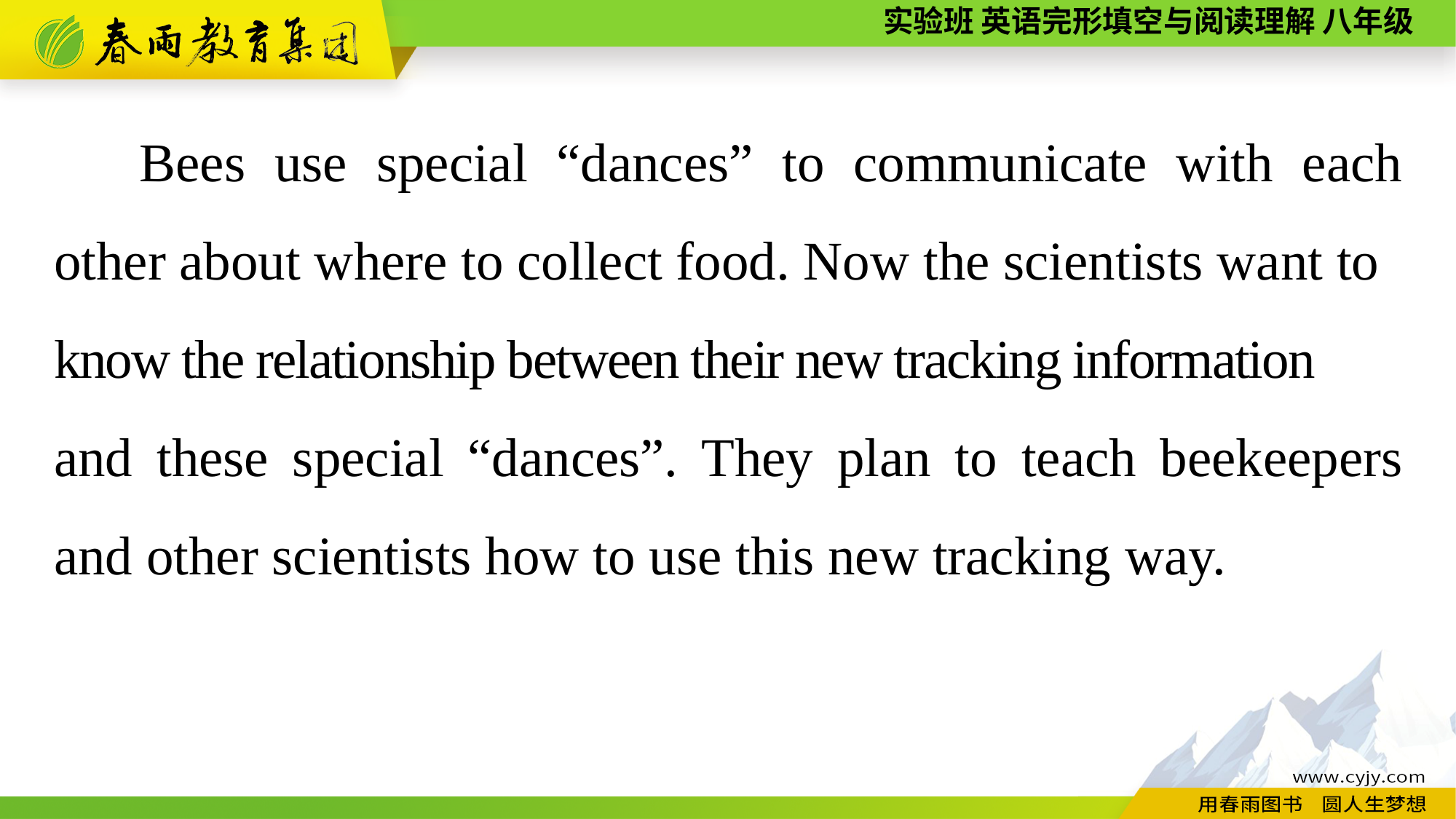

Bees use special “dances” to communicate with each other about where to collect food. Now the scientists want to
know the relationship between their new tracking information
and these special “dances”. They plan to teach beekeepers and other scientists how to use this new tracking way.